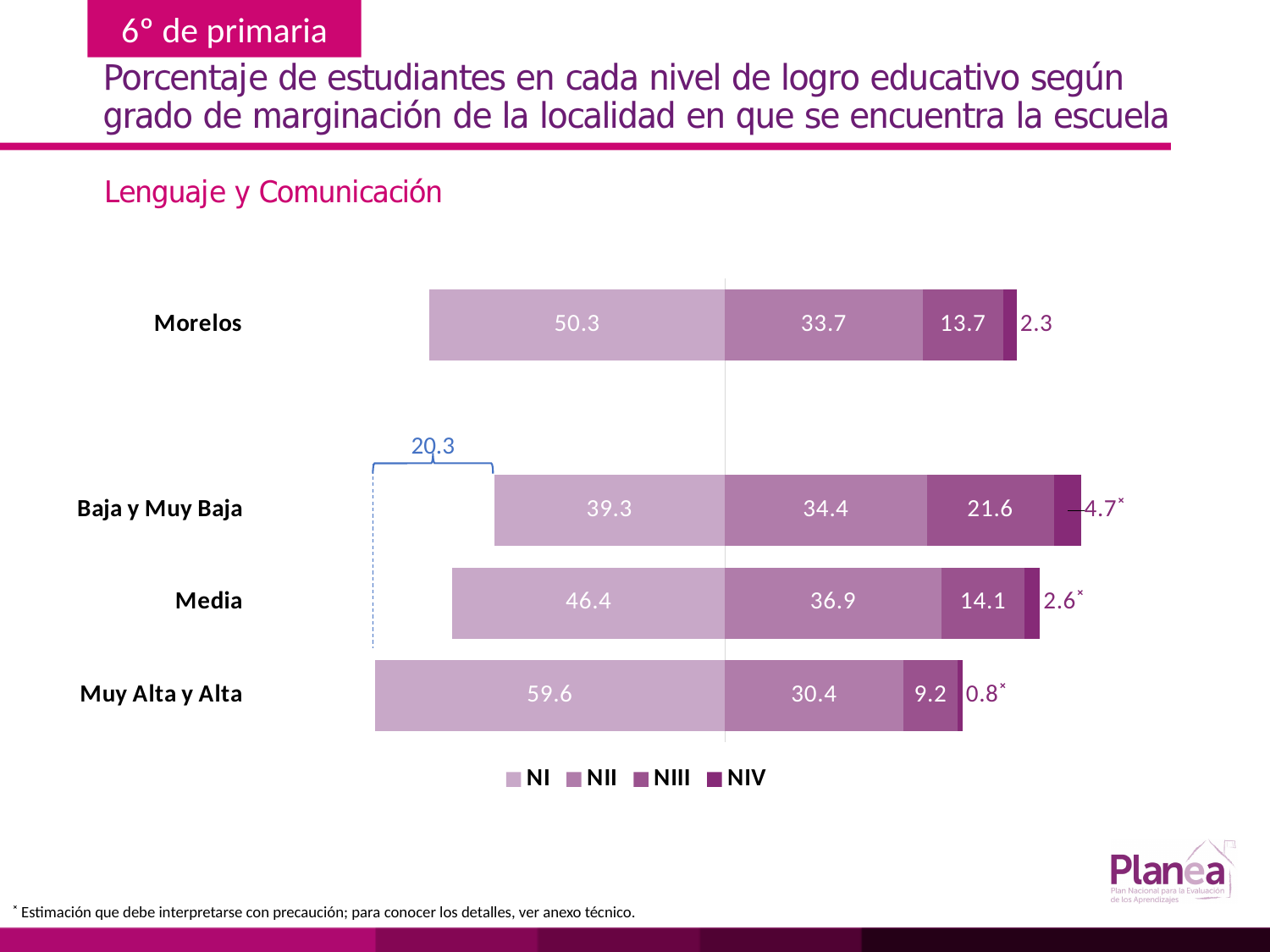

# Porcentaje de estudiantes en cada nivel de logro educativo según grado de marginación de la localidad en que se encuentra la escuela

Lenguaje y Comunicación

### Chart

| Category |  |  |  |  |
|---|---|---|---|---|
| Muy Alta y Alta | -59.6 | 30.4 | 9.2 | 0.8 |
| Media | -46.4 | 36.9 | 14.1 | 2.6 |
| Baja y Muy Baja | -39.3 | 34.4 | 21.6 | 4.7 |
|  | None | None | None | None |
| Morelos | -50.3 | 33.7 | 13.7 | 2.3 |
20.3
˟ Estimación que debe interpretarse con precaución; para conocer los detalles, ver anexo técnico.